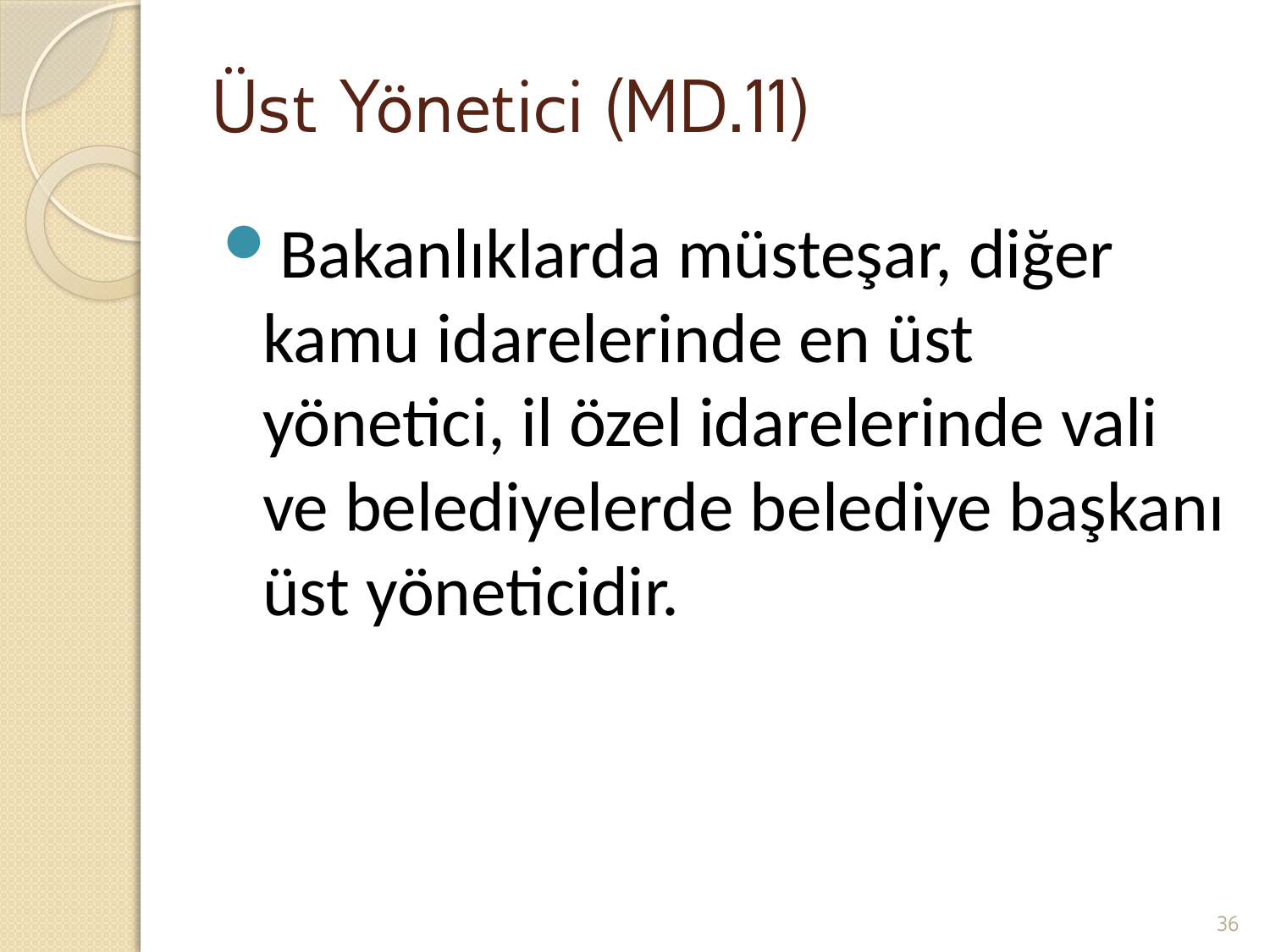

# Üst Yönetici (MD.11)
Bakanlıklarda müsteşar, diğer kamu idarelerinde en üst yönetici, il özel idarelerinde vali ve belediyelerde belediye başkanı üst yöneticidir.
36